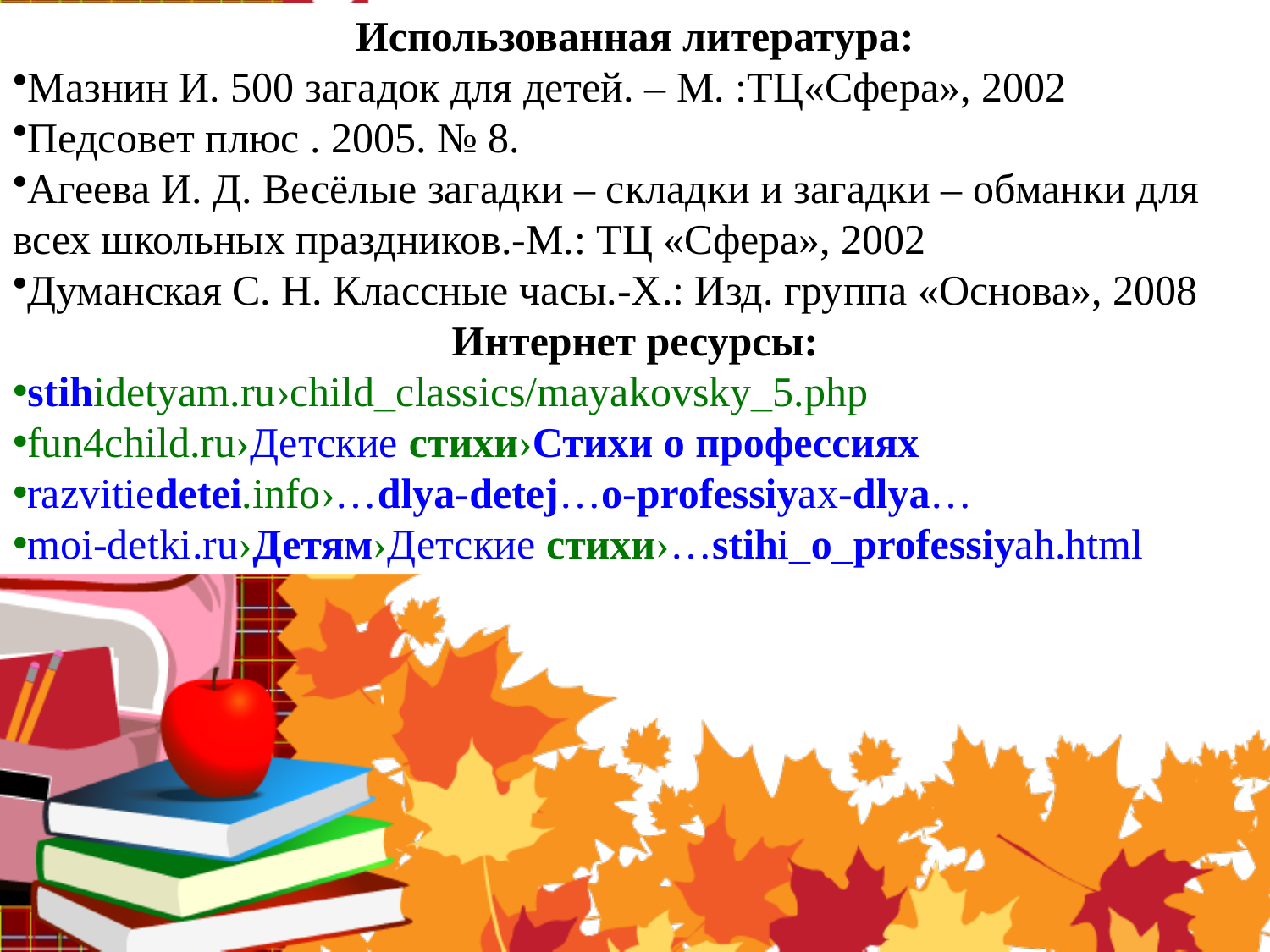

Использованная литература:
Мазнин И. 500 загадок для детей. – М. :ТЦ«Сфера», 2002
Педсовет плюс . 2005. № 8.
Агеева И. Д. Весёлые загадки – складки и загадки – обманки для всех школьных праздников.-М.: ТЦ «Сфера», 2002
Думанская С. Н. Классные часы.-Х.: Изд. группа «Основа», 2008
Интернет ресурсы:
stihidetyam.ru›child_classics/mayakovsky_5.php
fun4child.ru›Детские стихи›Стихи о профессиях
razvitiedetei.info›…dlya-detej…o-professiyax-dlya…
moi-detki.ru›Детям›Детские стихи›…stihi_o_professiyah.html